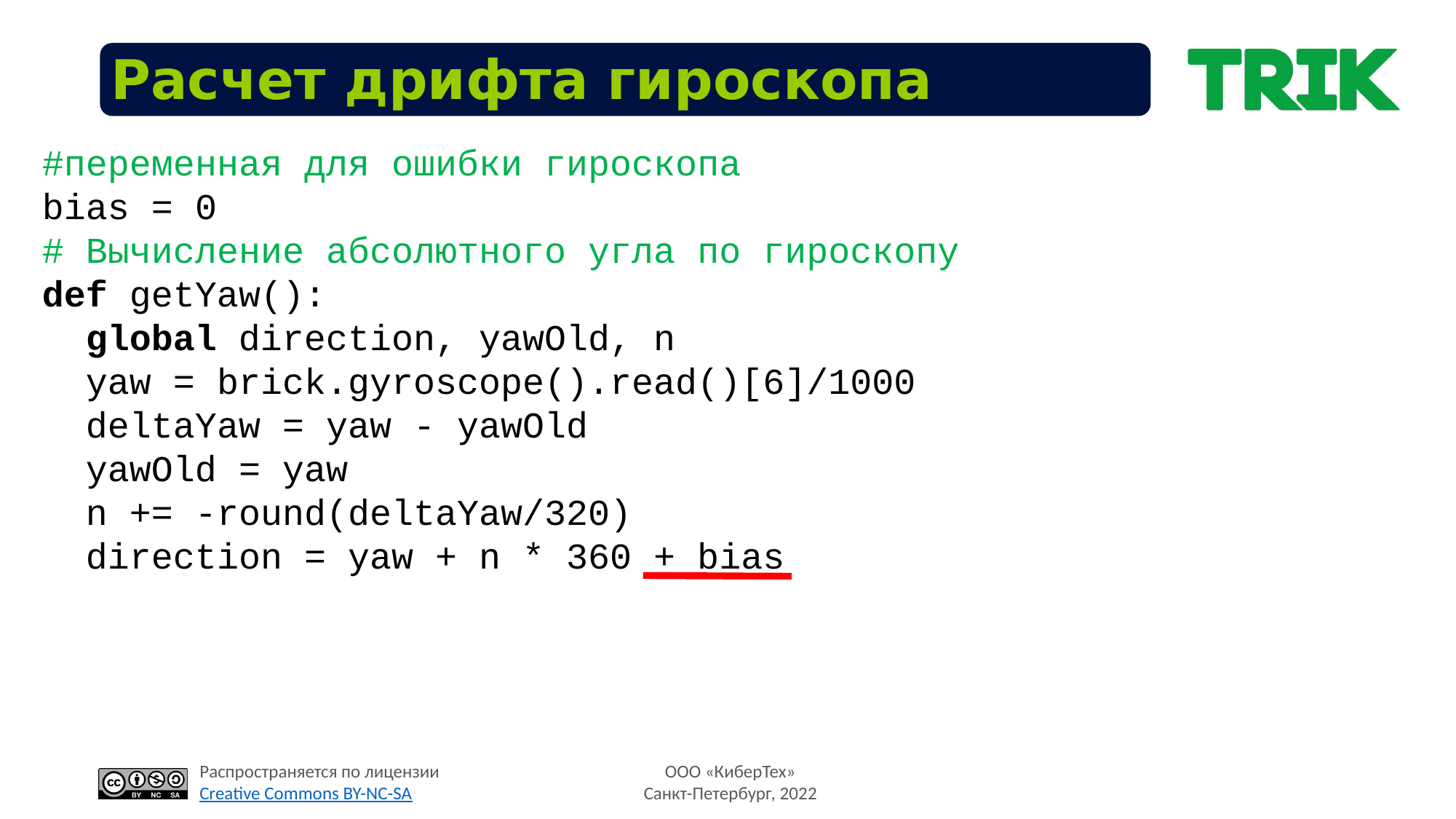

# Расчет дрифта гироскопа
#переменная для ошибки гироскопа
bias = 0
# Вычисление абсолютного угла по гироскопу
def getYaw():
  global direction, yawOld, n
  yaw = brick.gyroscope().read()[6]/1000
  deltaYaw = yaw - yawOld
  yawOld = yaw
  n += -round(deltaYaw/320)
  direction = yaw + n * 360 + bias